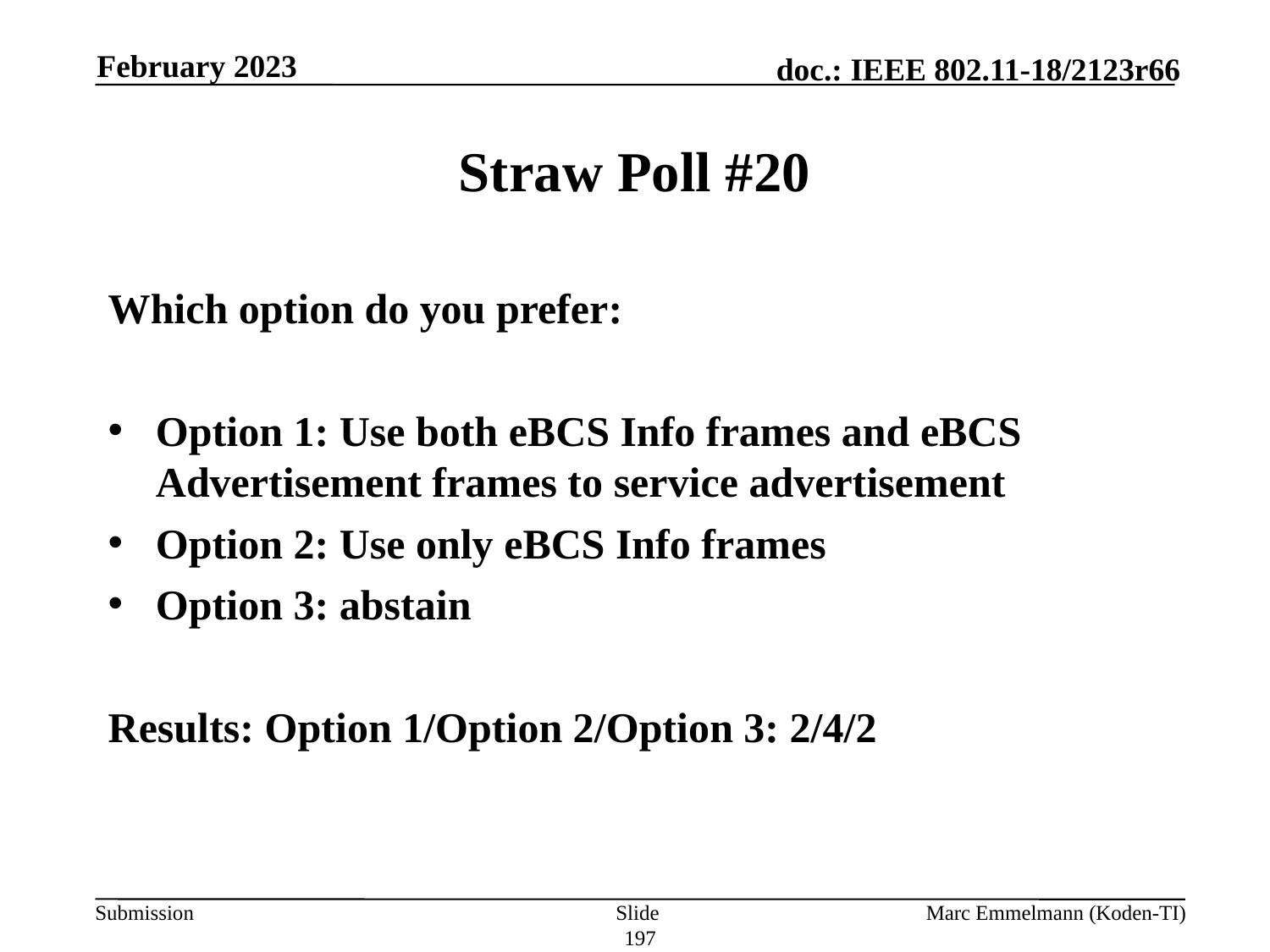

February 2023
# Straw Poll #20
Which option do you prefer:

Option 1: Use both eBCS Info frames and eBCS Advertisement frames to service advertisement
Option 2: Use only eBCS Info frames
Option 3: abstain

Results: Option 1/Option 2/Option 3: 2/4/2

Slide 197
Marc Emmelmann (Koden-TI)